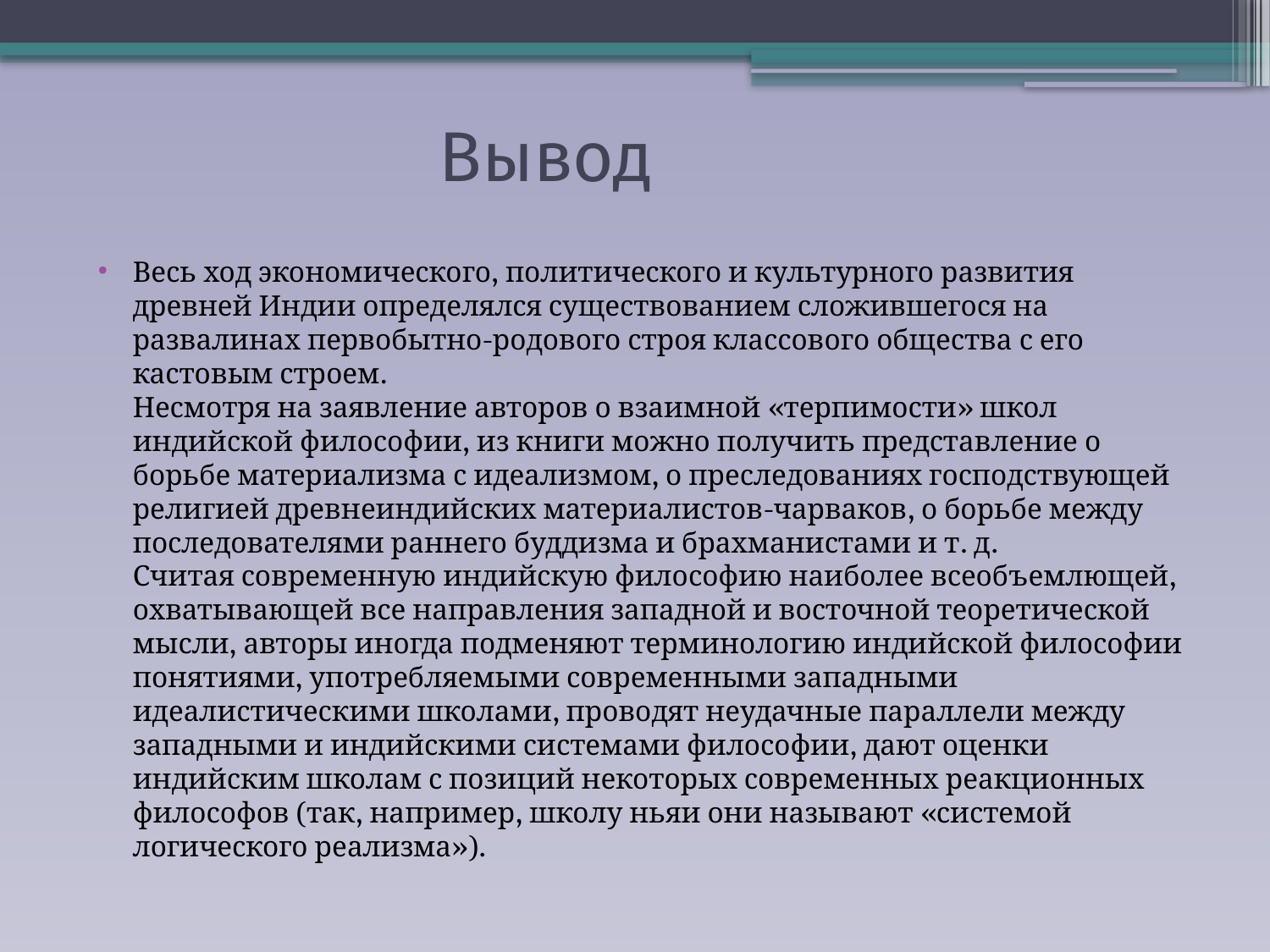

# Вывод
Весь ход экономического, политического и культурного развития древней Индии определялся существованием сложившегося на развалинах первобытно-родового строя классового общества с его кастовым строем.
Несмотря на заявление авторов о взаимной «терпимости» школ индийской философии, из книги можно получить представление о борьбе материализма с идеализмом, о преследованиях господствующей религией древнеиндийских материалистов-чарваков, о борьбе между последователями раннего буддизма и брахманистами и т. д.
Считая современную индийскую философию наиболее всеобъемлющей, охватывающей все направления западной и восточной теоретической мысли, авторы иногда подменяют терминологию индийской философии понятиями, употребляемыми современными западными идеалистическими школами, проводят неудачные параллели между западными и индийскими системами философии, дают оценки индийским школам с позиций некоторых современных реакционных философов (так, например, школу ньяи они называют «системой логического реализма»).